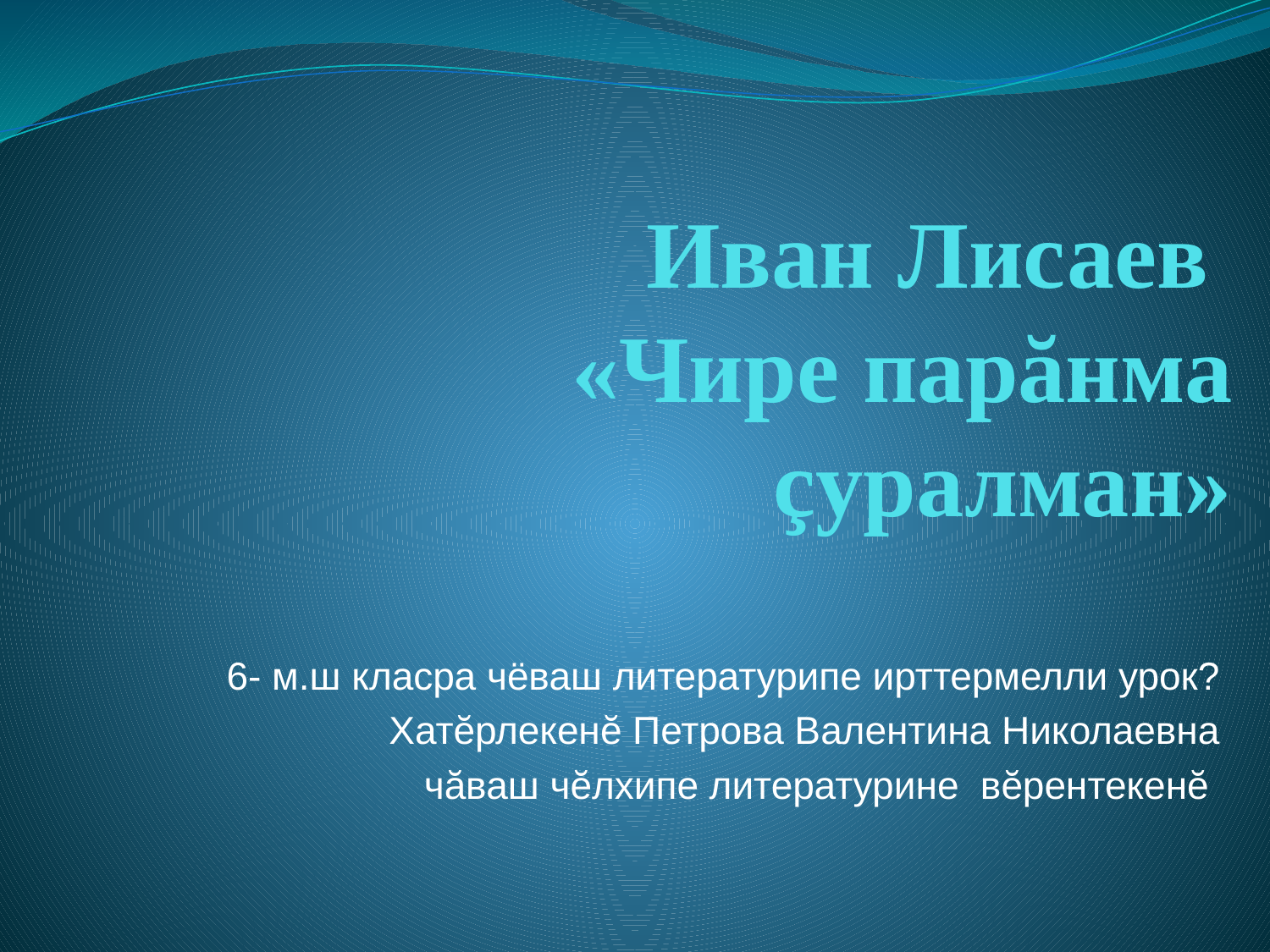

# Иван Лисаев «Чире парăнма çуралман»
6- м.ш класра чёваш литературипе ирттермелли урок?
Хатĕрлекенĕ Петрова Валентина Николаевна
чăваш чĕлхипе литературине  вĕрентекенĕ